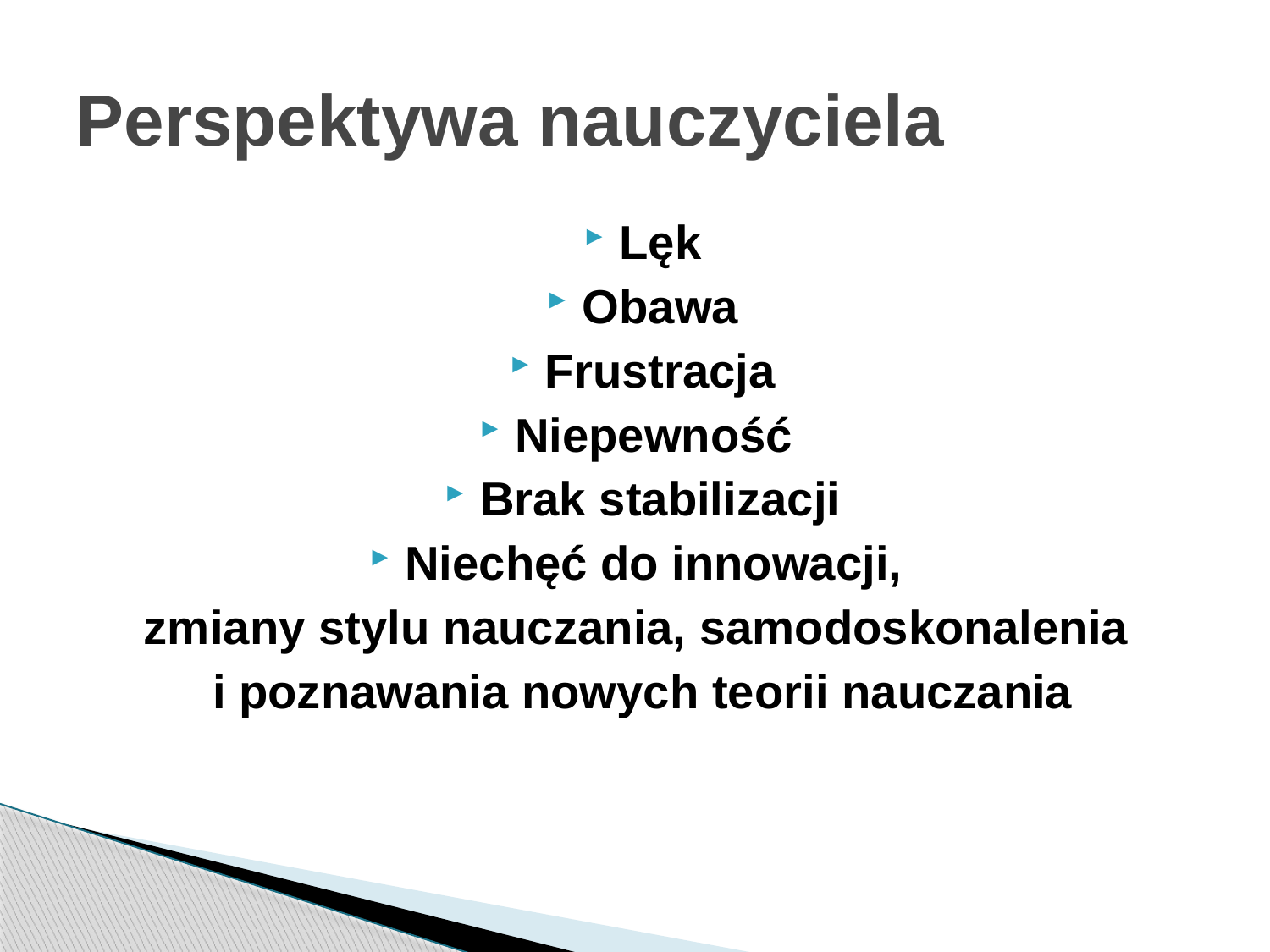

# Perspektywa nauczyciela
Lęk
Obawa
Frustracja
Niepewność
Brak stabilizacji
Niechęć do innowacji,
zmiany stylu nauczania, samodoskonalenia
i poznawania nowych teorii nauczania